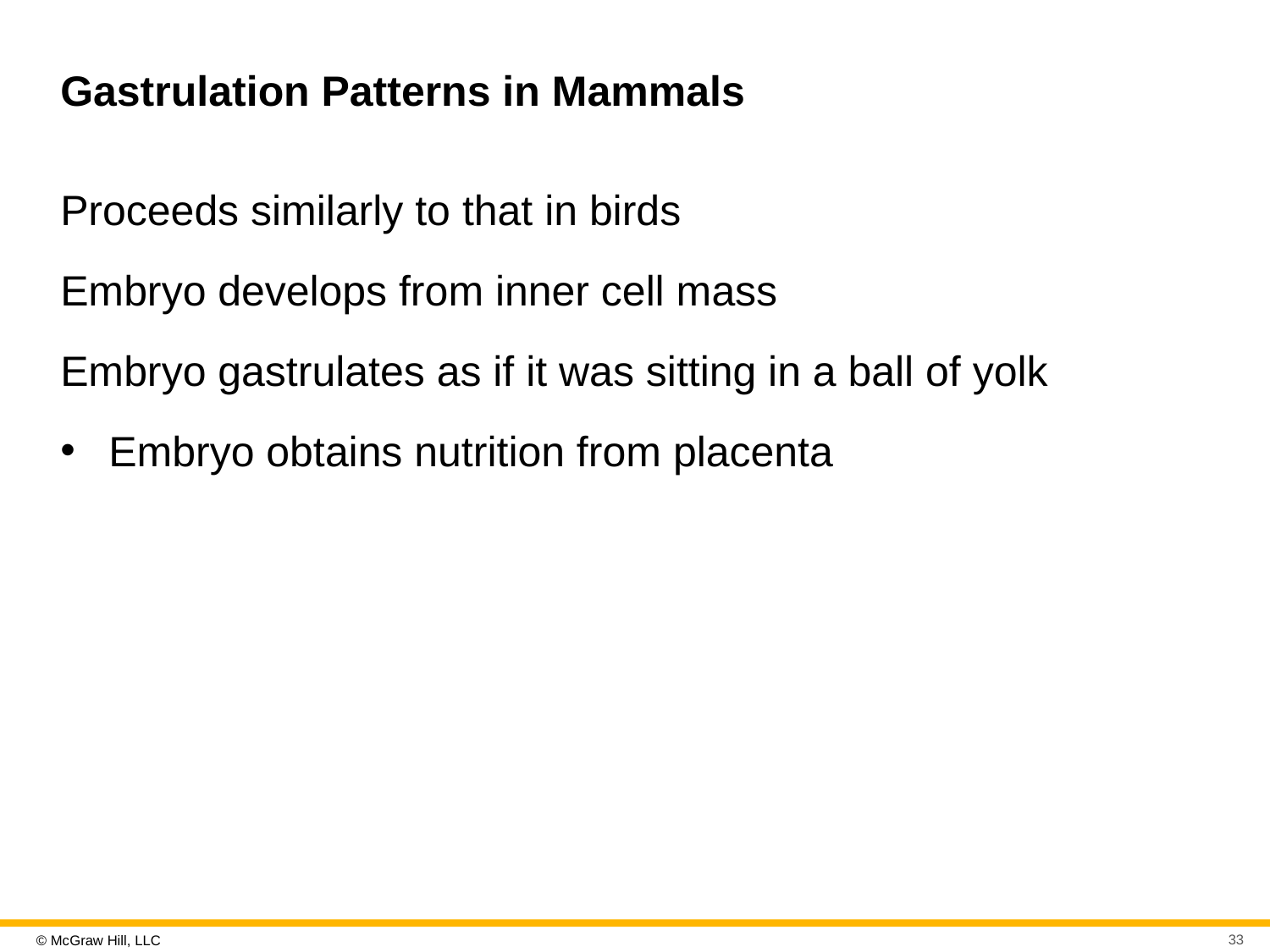

# Gastrulation Patterns in Mammals
Proceeds similarly to that in birds
Embryo develops from inner cell mass
Embryo gastrulates as if it was sitting in a ball of yolk
Embryo obtains nutrition from placenta
33